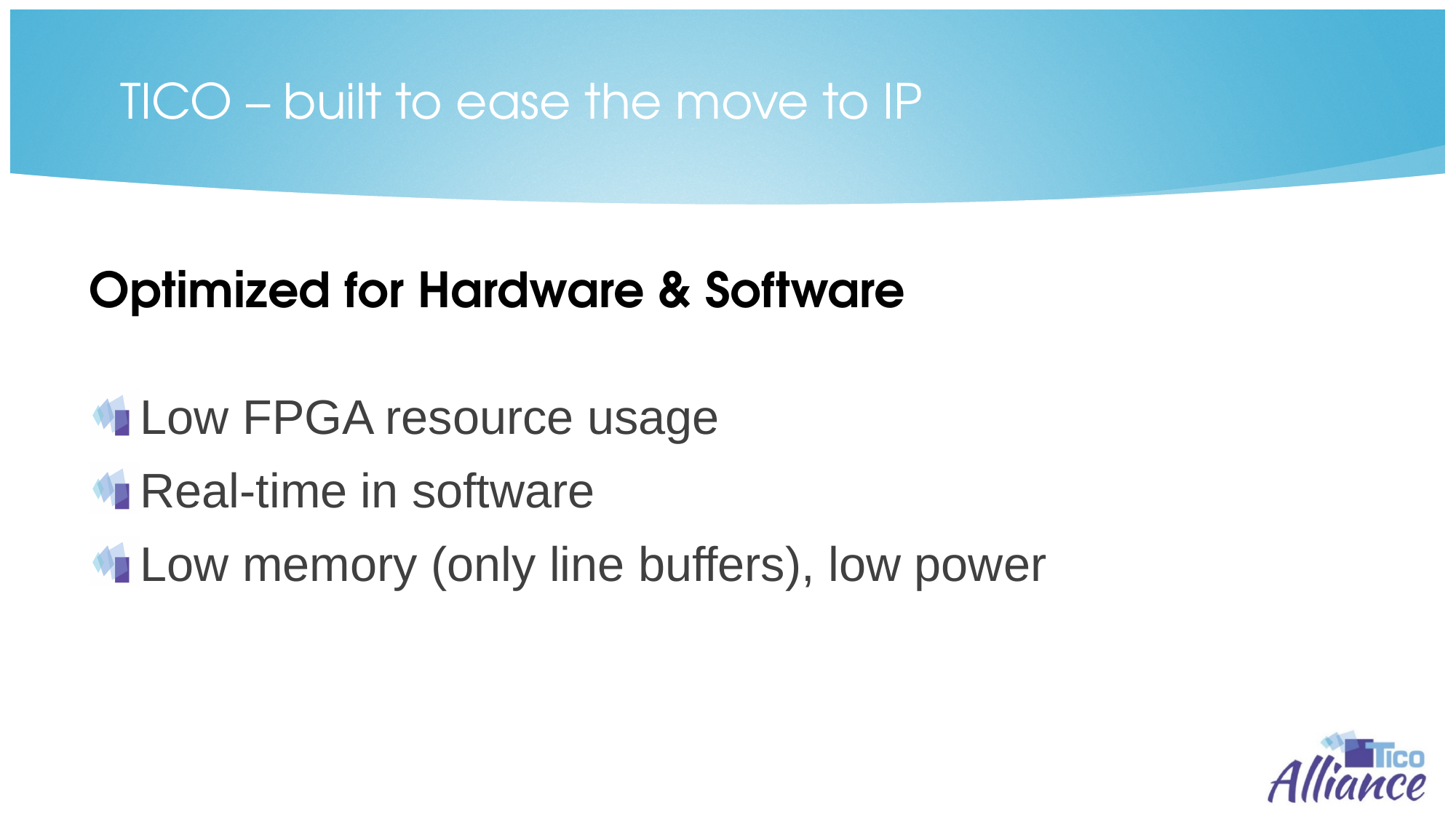

TICO – built to ease the move to IP
# Optimized for Hardware & Software
Low FPGA resource usage
Real-time in software
Low memory (only line buffers), low power